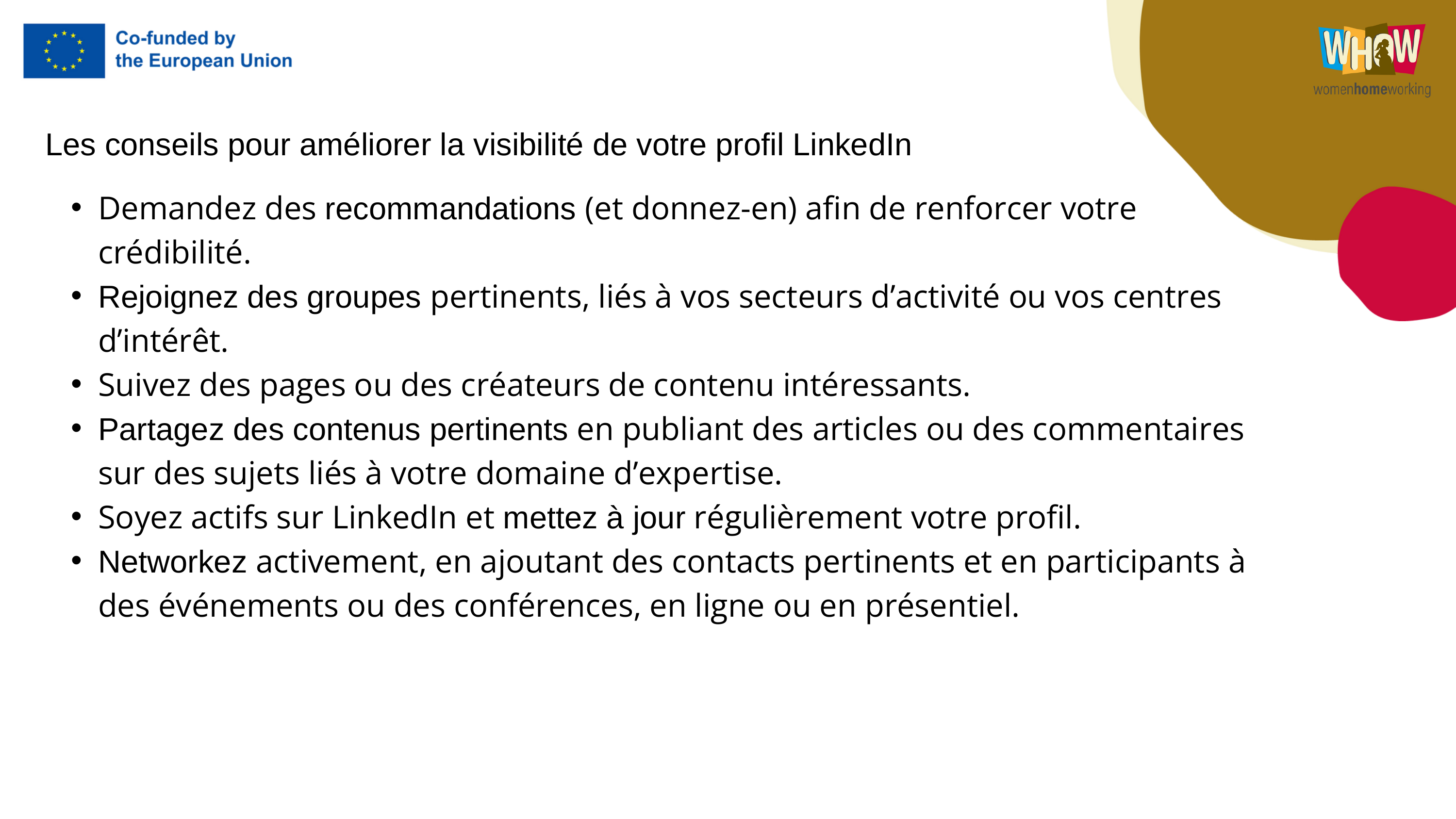

Les conseils pour améliorer la visibilité de votre profil LinkedIn
Demandez des recommandations (et donnez-en) afin de renforcer votre crédibilité.
Rejoignez des groupes pertinents, liés à vos secteurs d’activité ou vos centres d’intérêt.
Suivez des pages ou des créateurs de contenu intéressants.
Partagez des contenus pertinents en publiant des articles ou des commentaires sur des sujets liés à votre domaine d’expertise.
Soyez actifs sur LinkedIn et mettez à jour régulièrement votre profil.
Networkez activement, en ajoutant des contacts pertinents et en participants à des événements ou des conférences, en ligne ou en présentiel.